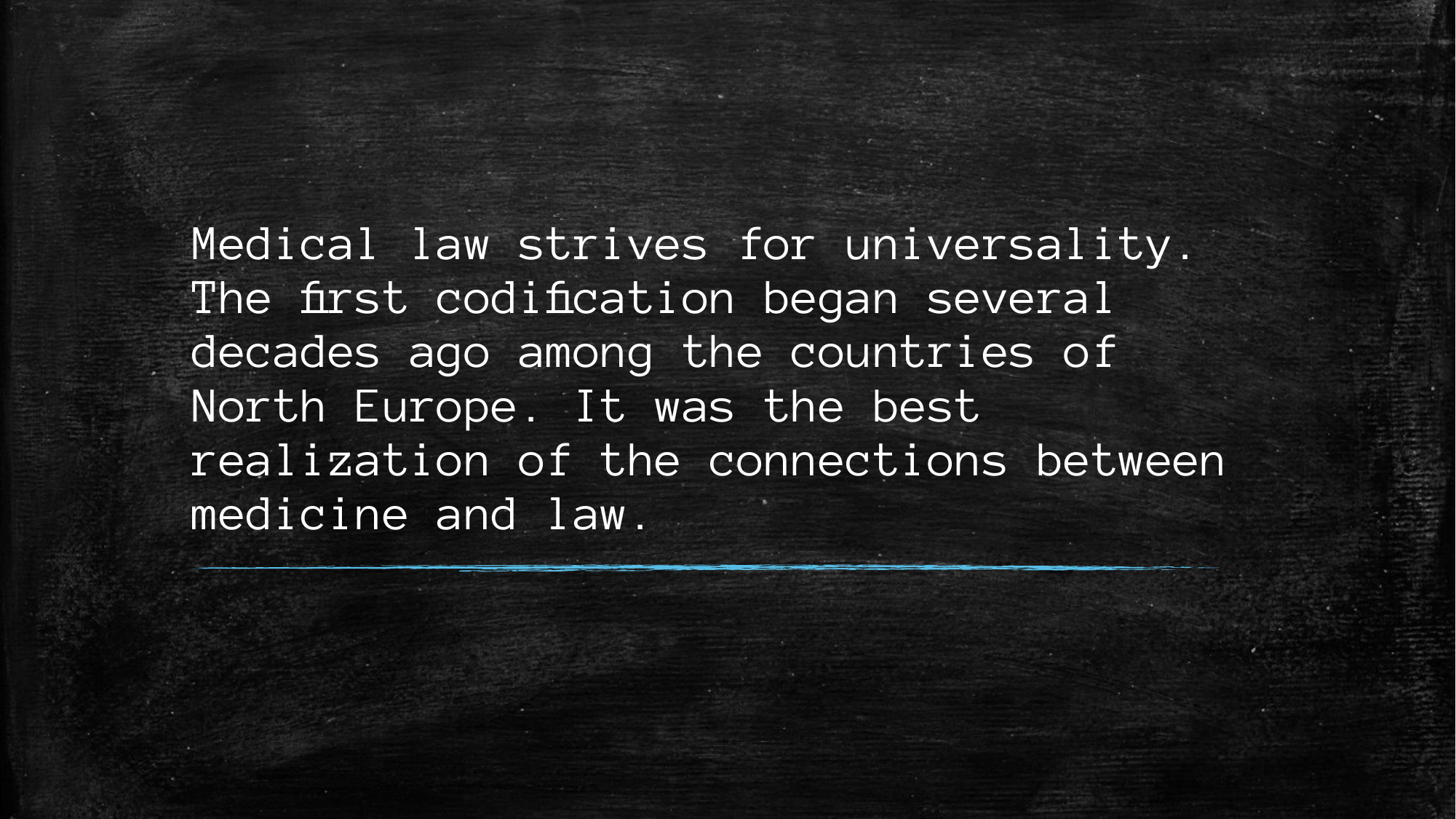

# Medical law strives for universality. The ﬁrst codiﬁcation began several decades ago among the countries of North Europe. It was the best realization of the connections between medicine and law.